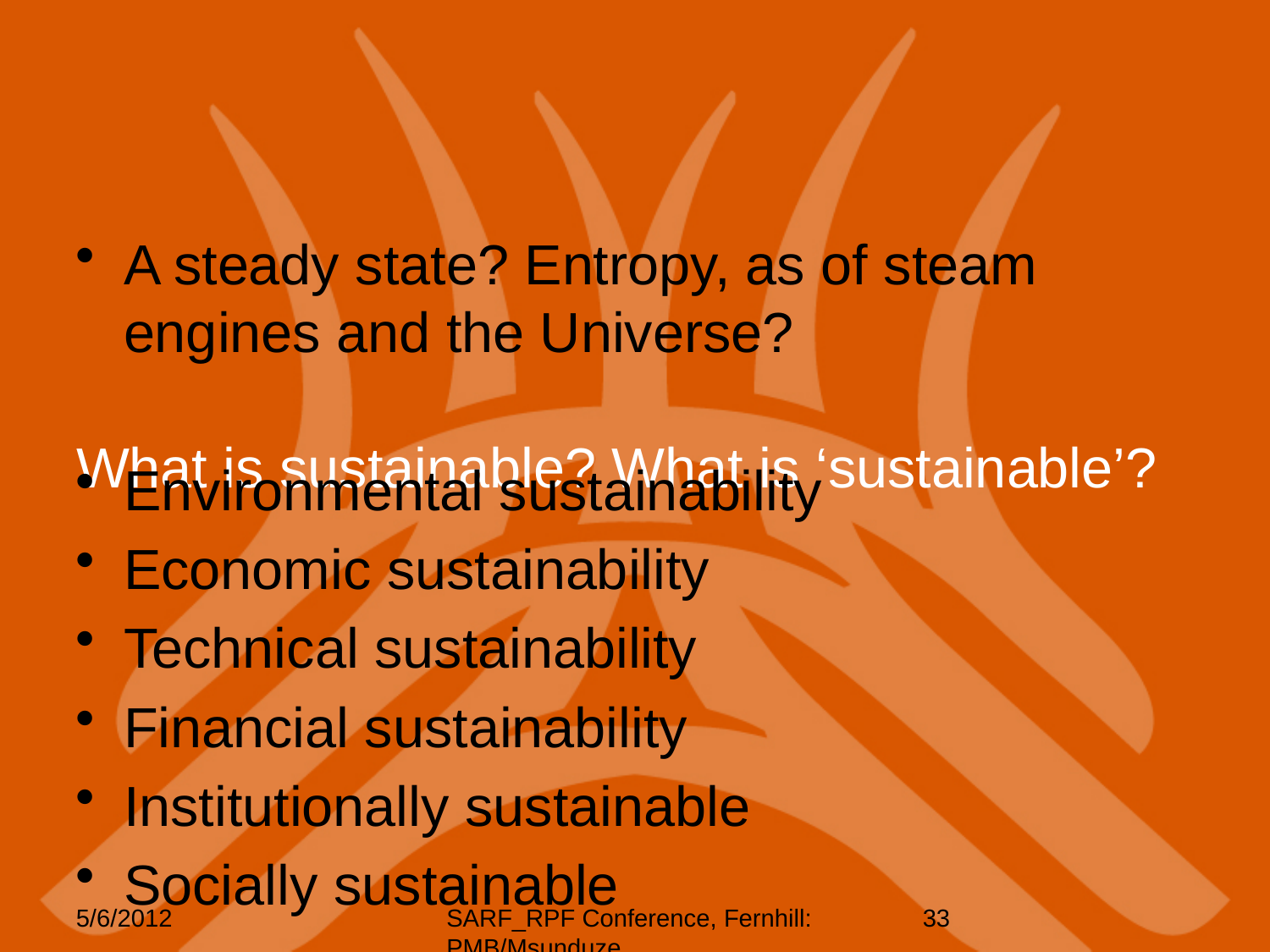

A steady state? Entropy, as of steam engines and the Universe?

Environmental sustainability
Economic sustainability
Technical sustainability
Financial sustainability
Institutionally sustainable
Socially sustainable

Compounding ‘growth’ appears to inevitably lead to collapse and renewal
# What is sustainable? What is ‘sustainable’?
5/6/2012
SARF_RPF Conference, Fernhill: PMB/Msunduze
33